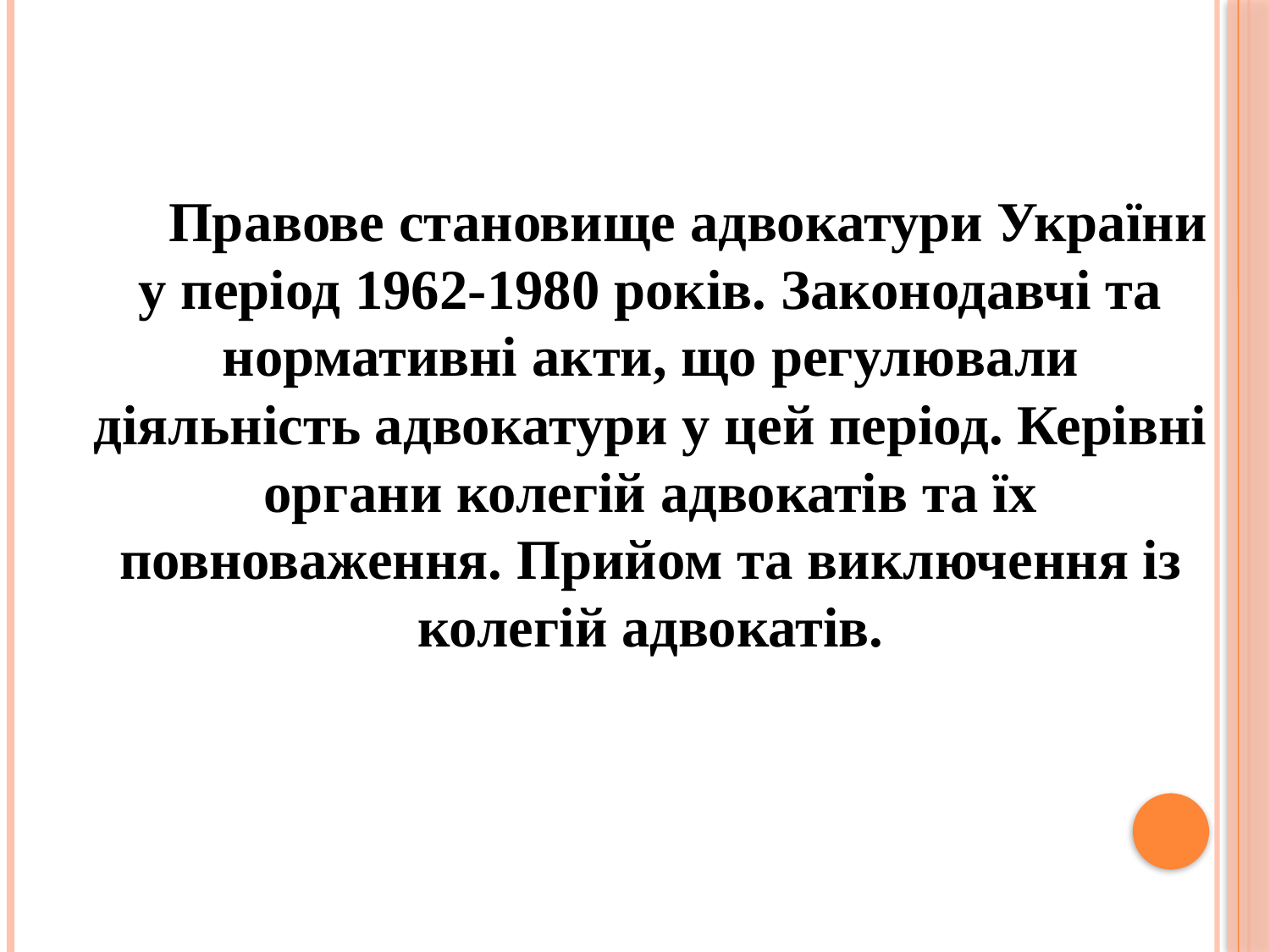

Правове становище адвокатури України у період 1962-1980 років. Законодавчі та нормативні акти, що регулювали діяльність адвокатури у цей період. Керівні органи колегій адвокатів та їх повноваження. Прийом та виключення із колегій адвокатів.